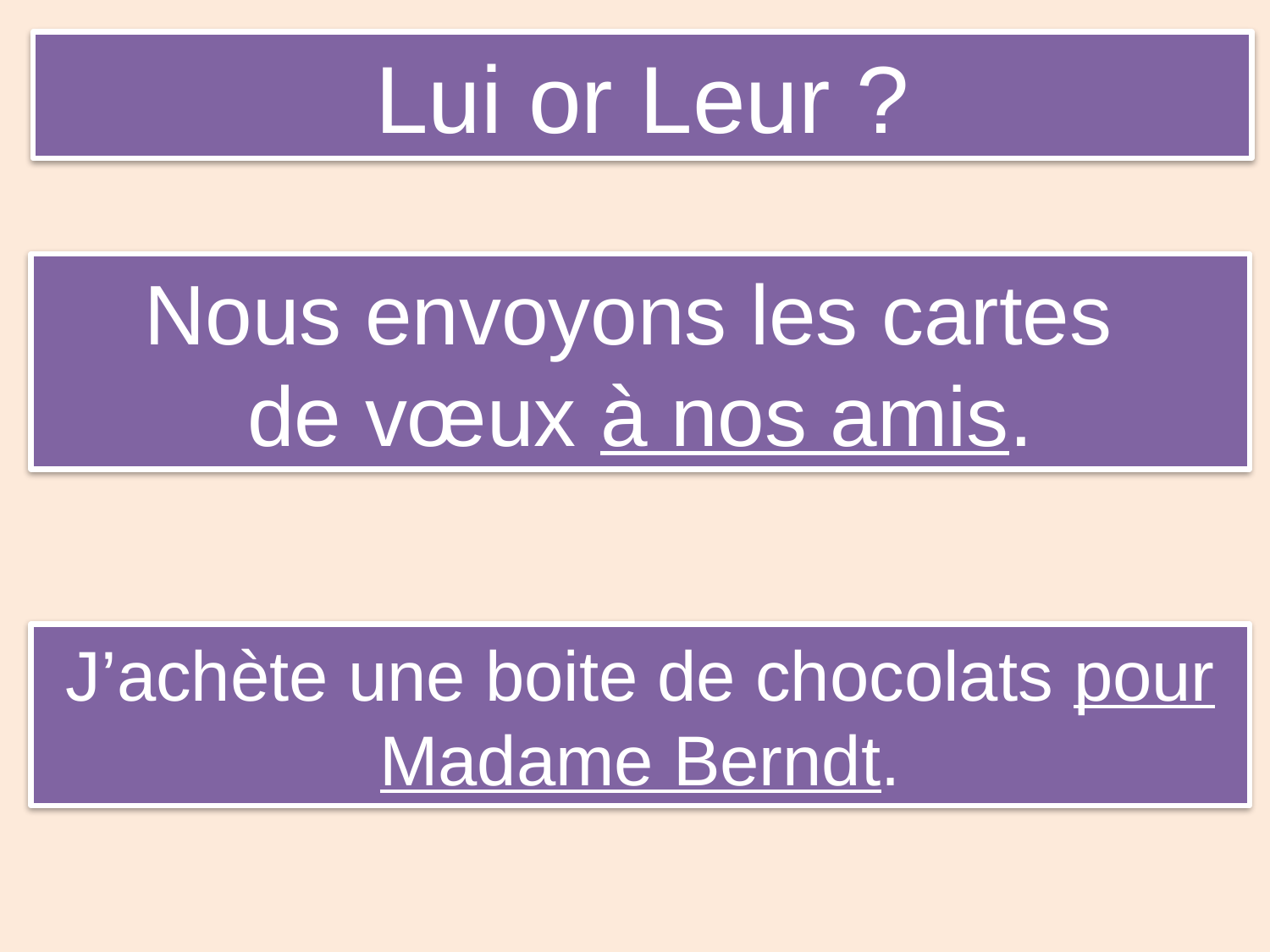

Lui or Leur ?
Nous envoyons les cartes
de vœux à nos amis.
J’achète une boite de chocolats pour Madame Berndt.